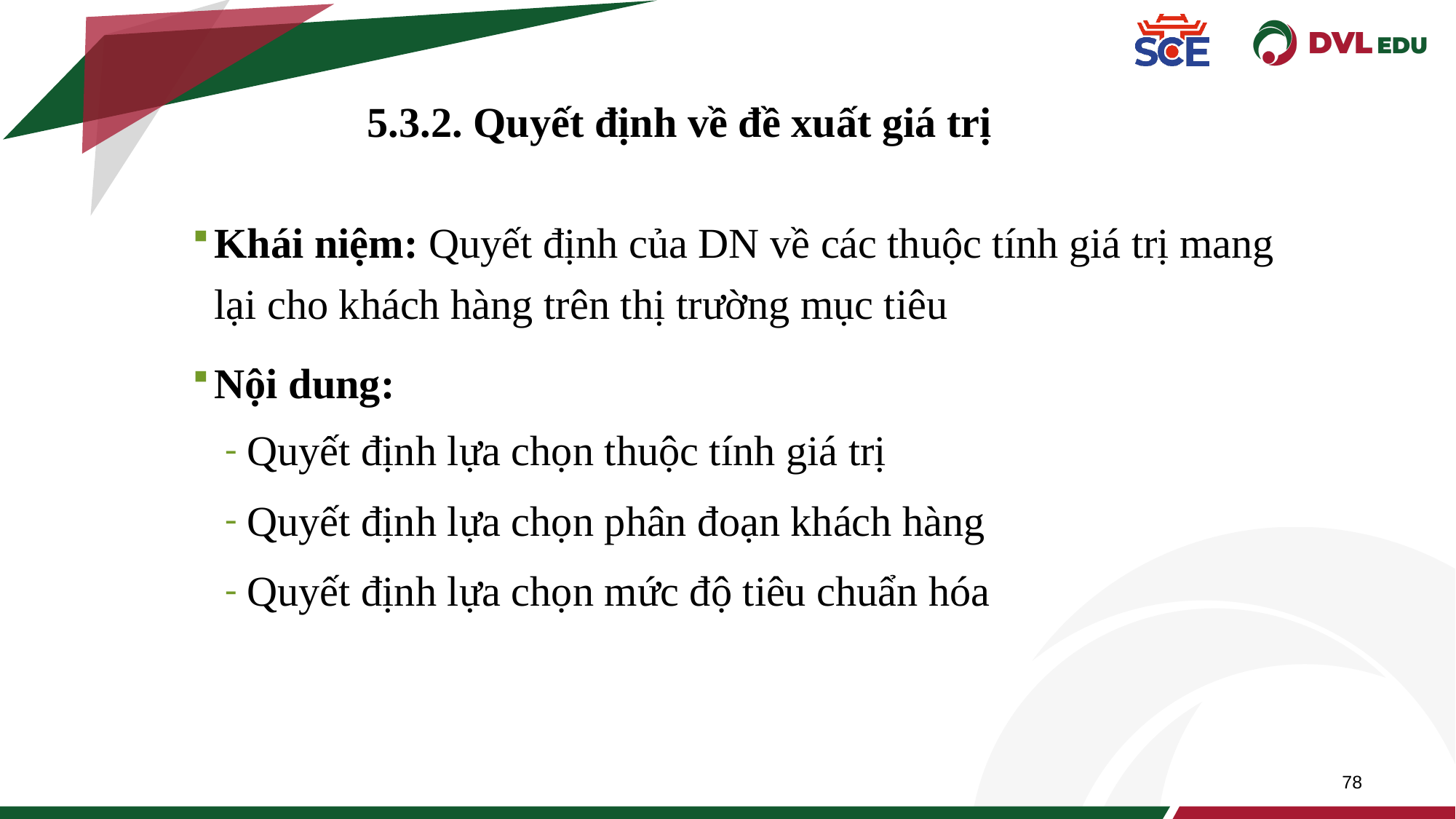

78
5.3.2. Quyết định về đề xuất giá trị
Khái niệm: Quyết định của DN về các thuộc tính giá trị mang lại cho khách hàng trên thị trường mục tiêu
Nội dung:
Quyết định lựa chọn thuộc tính giá trị
Quyết định lựa chọn phân đoạn khách hàng
Quyết định lựa chọn mức độ tiêu chuẩn hóa
78